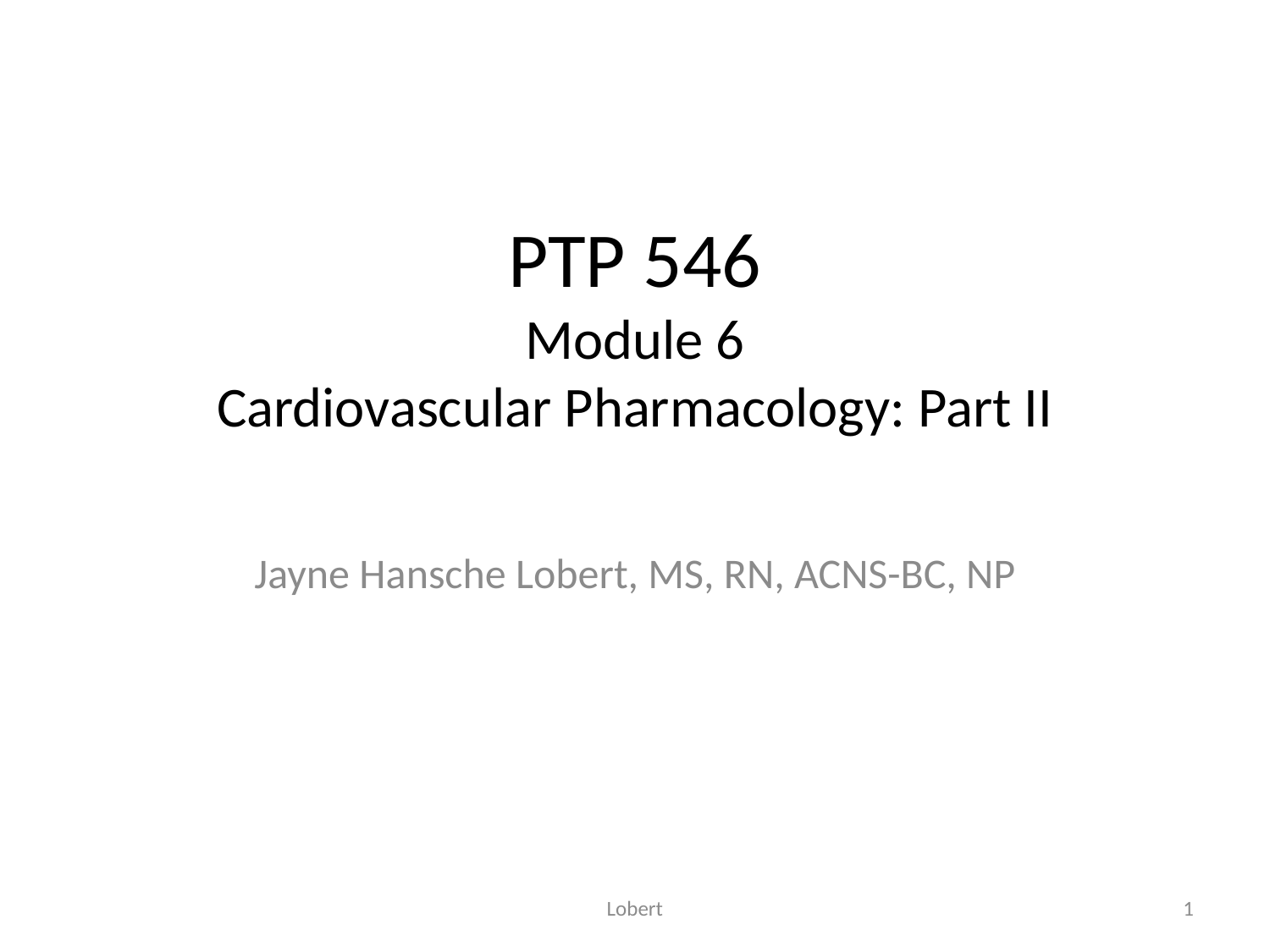

# PTP 546 Module 6 Cardiovascular Pharmacology: Part II
Jayne Hansche Lobert, MS, RN, ACNS-BC, NP
Lobert
1